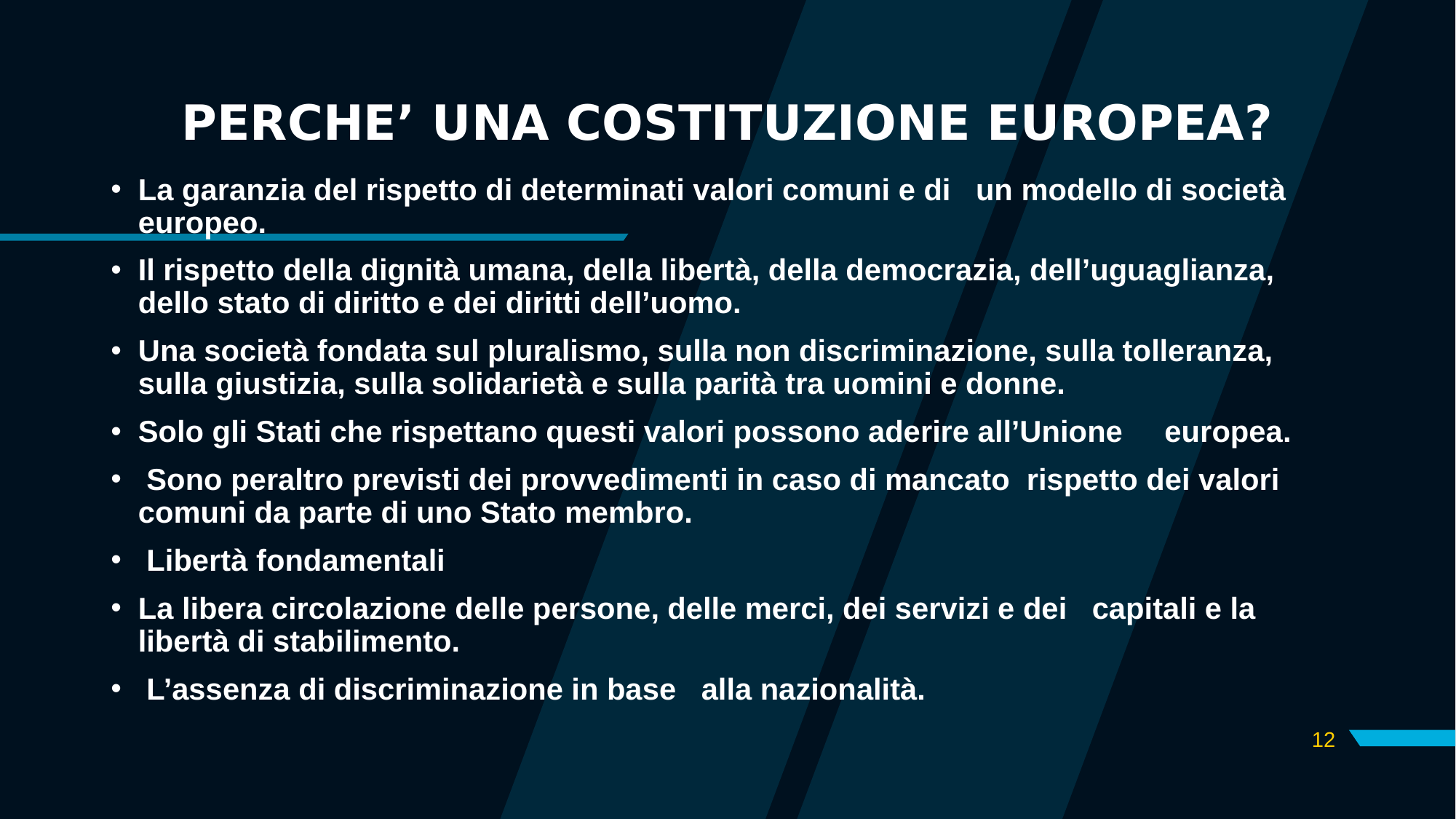

# PERCHE’ UNA COSTITUZIONE EUROPEA?
La garanzia del rispetto di determinati valori comuni e di   un modello di società europeo.
Il rispetto della dignità umana, della libertà, della democrazia, dell’uguaglianza, dello stato di diritto e dei diritti dell’uomo.
Una società fondata sul pluralismo, sulla non discriminazione, sulla tolleranza, sulla giustizia, sulla solidarietà e sulla parità tra uomini e donne.
Solo gli Stati che rispettano questi valori possono aderire all’Unione     europea.
 Sono peraltro previsti dei provvedimenti in caso di mancato  rispetto dei valori comuni da parte di uno Stato membro.
 Libertà fondamentali
La libera circolazione delle persone, delle merci, dei servizi e dei   capitali e la libertà di stabilimento.
 L’assenza di discriminazione in base   alla nazionalità.
12